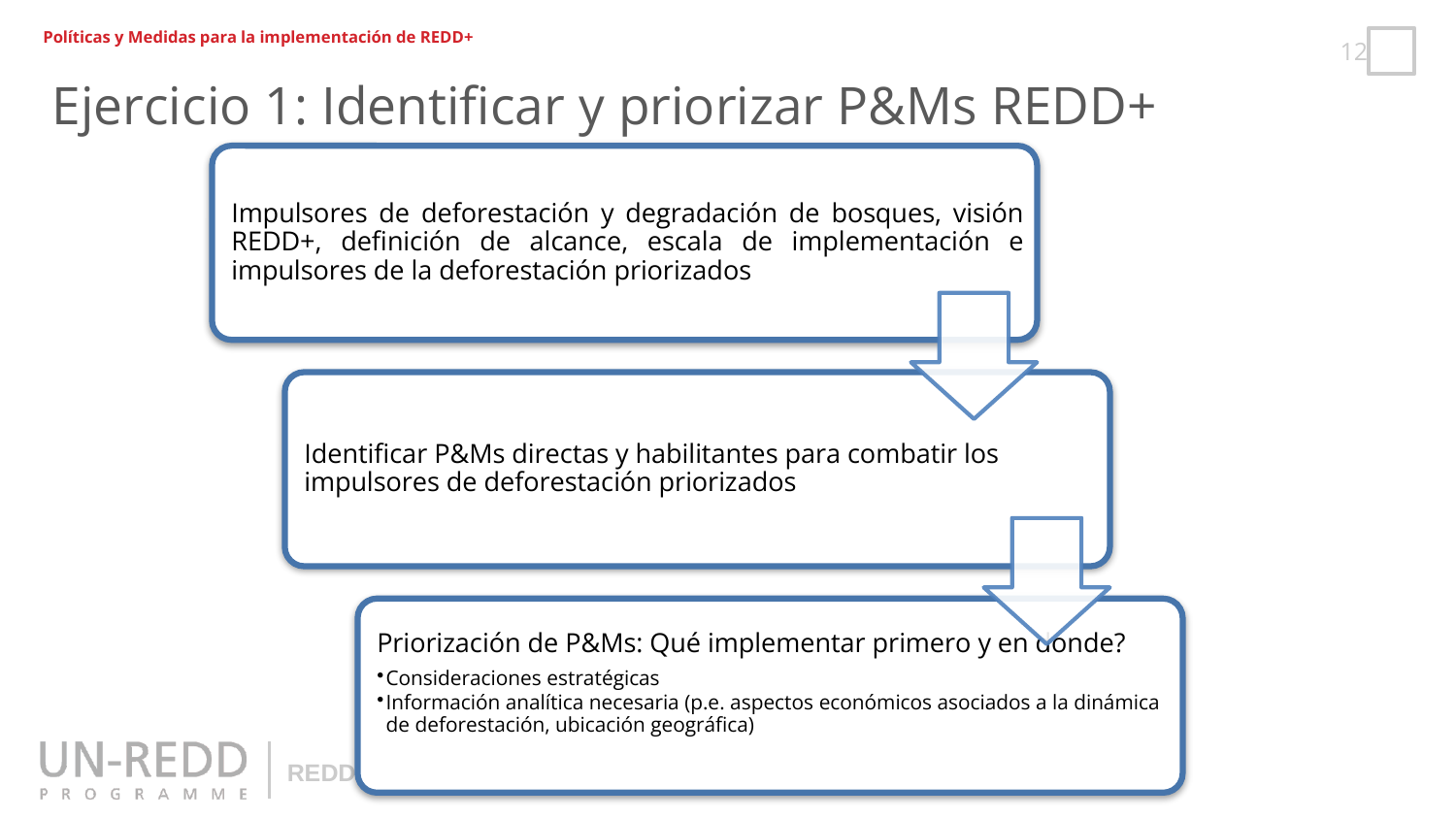

Políticas y Medidas para la implementación de REDD+
Ejercicio 1: Identificar y priorizar P&Ms REDD+
Impulsores de deforestación y degradación de bosques, visión REDD+, definición de alcance, escala de implementación e impulsores de la deforestación priorizados
Identificar P&Ms directas y habilitantes para combatir los  impulsores de deforestación priorizados
Priorización de P&Ms: Qué implementar primero y en donde?
Consideraciones estratégicas
Información analítica necesaria (p.e. aspectos económicos asociados a la dinámica de deforestación, ubicación geográfica)